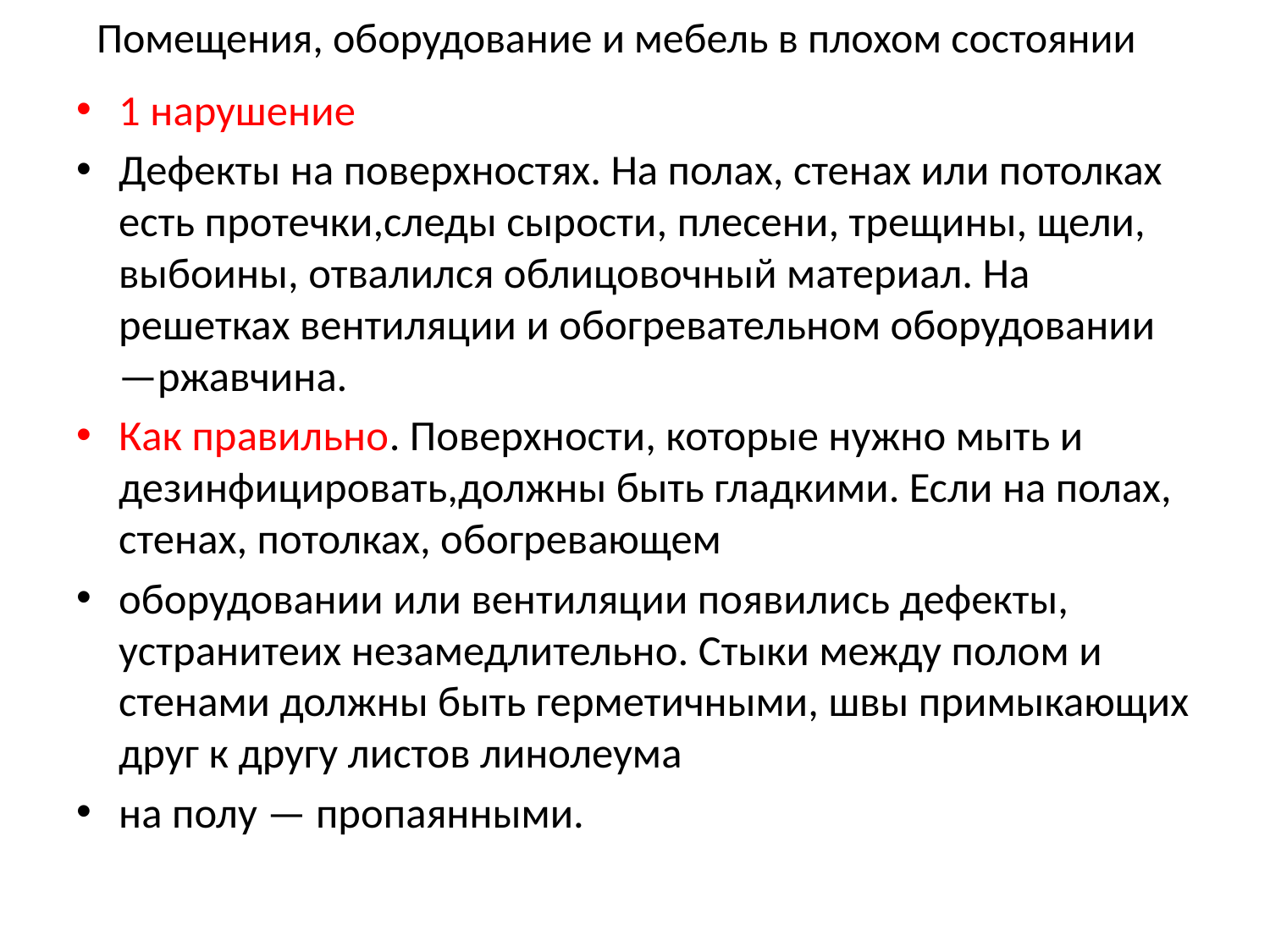

# Помещения, оборудование и мебель в плохом состоянии
1 нарушение
Дефекты на поверхностях. На полах, стенах или потолках есть протечки,следы сырости, плесени, трещины, щели, выбоины, отвалился облицовочный материал. На решетках вентиляции и обогревательном оборудовании —ржавчина.
Как правильно. Поверхности, которые нужно мыть и дезинфицировать,должны быть гладкими. Если на полах, стенах, потолках, обогревающем
оборудовании или вентиляции появились дефекты, устранитеих незамедлительно. Стыки между полом и стенами должны быть герметичными, швы примыкающих друг к другу листов линолеума
на полу — пропаянными.